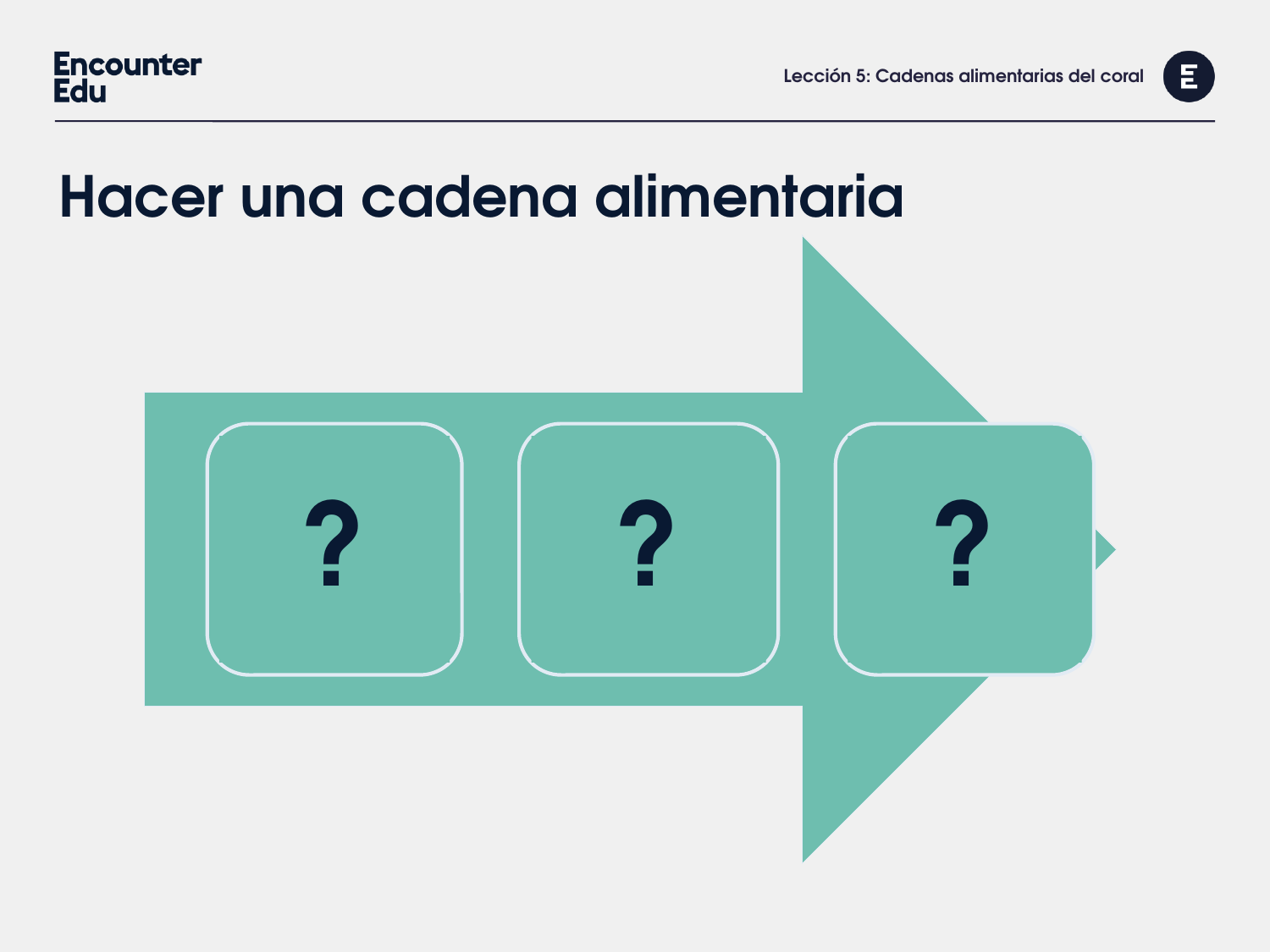

# Lección 5: Cadenas alimentarias del coral
Hacer una cadena alimentaria

?

?

?